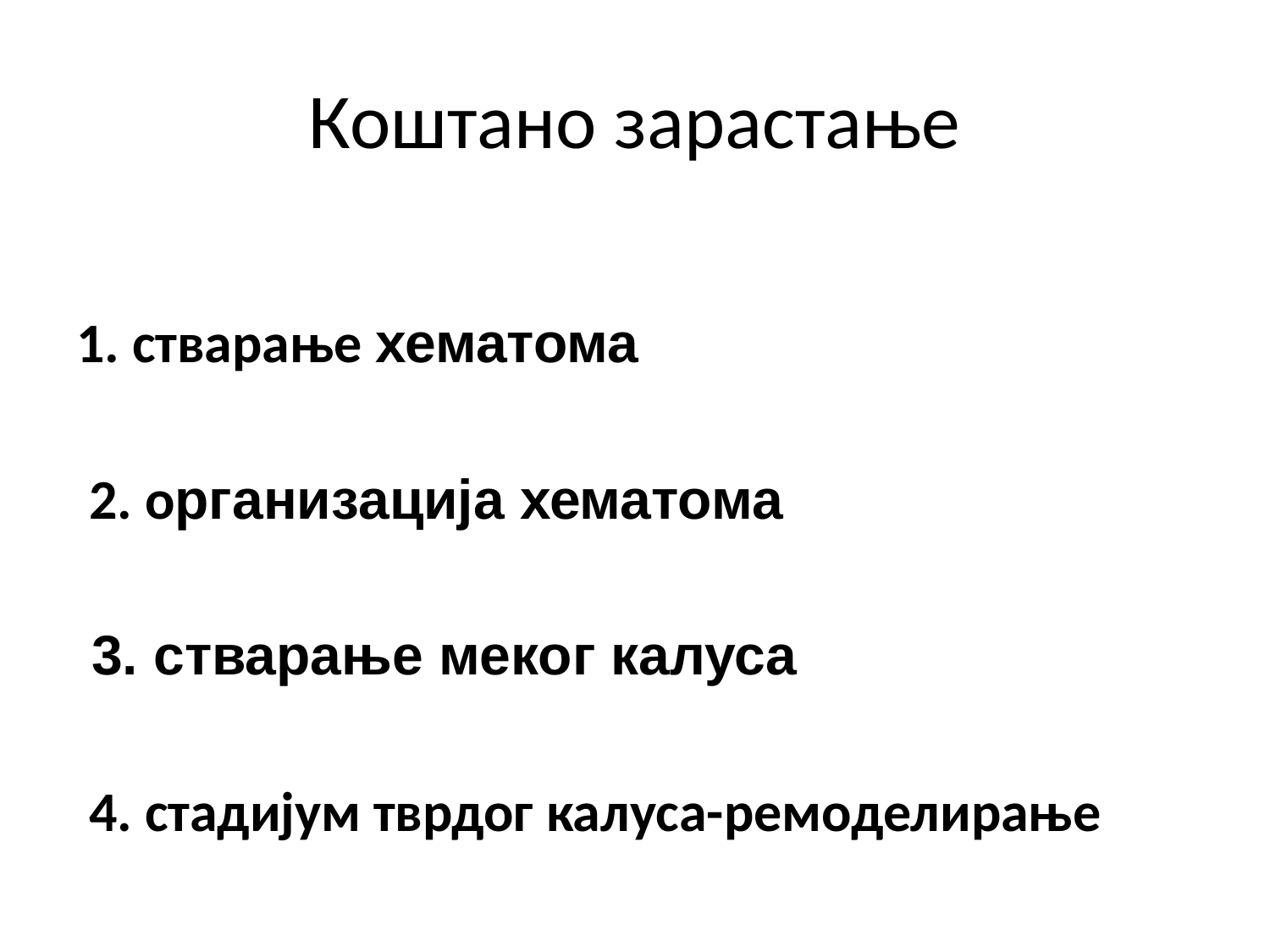

# Коштано зарастање

1. стварање хематома

 2. организација хематома

 3. стварање меког калуса

 4. стадијум тврдог калуса-ремоделирање